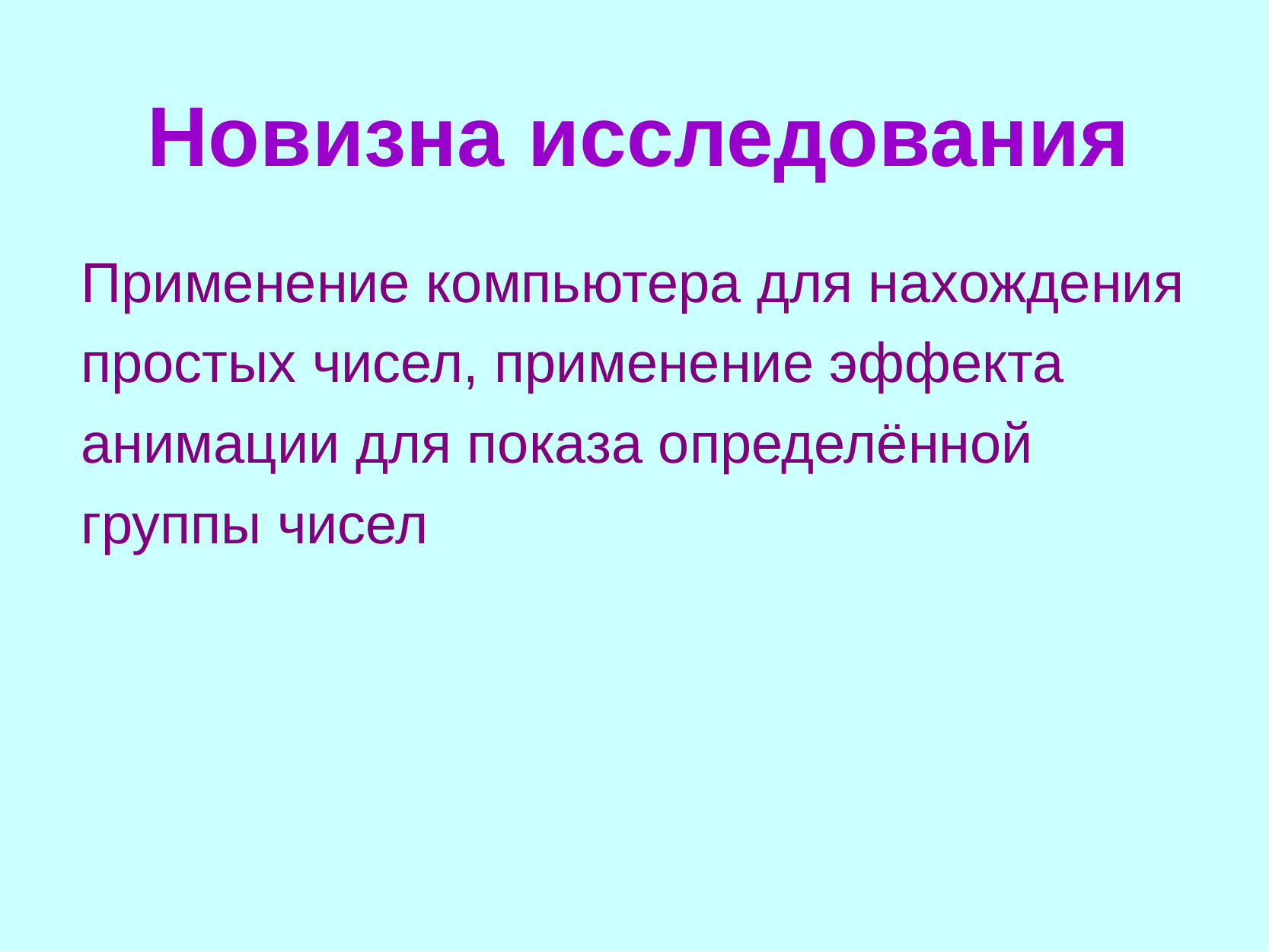

# Новизна исследования
Применение компьютера для нахождения простых чисел, применение эффекта анимации для показа определённой группы чисел